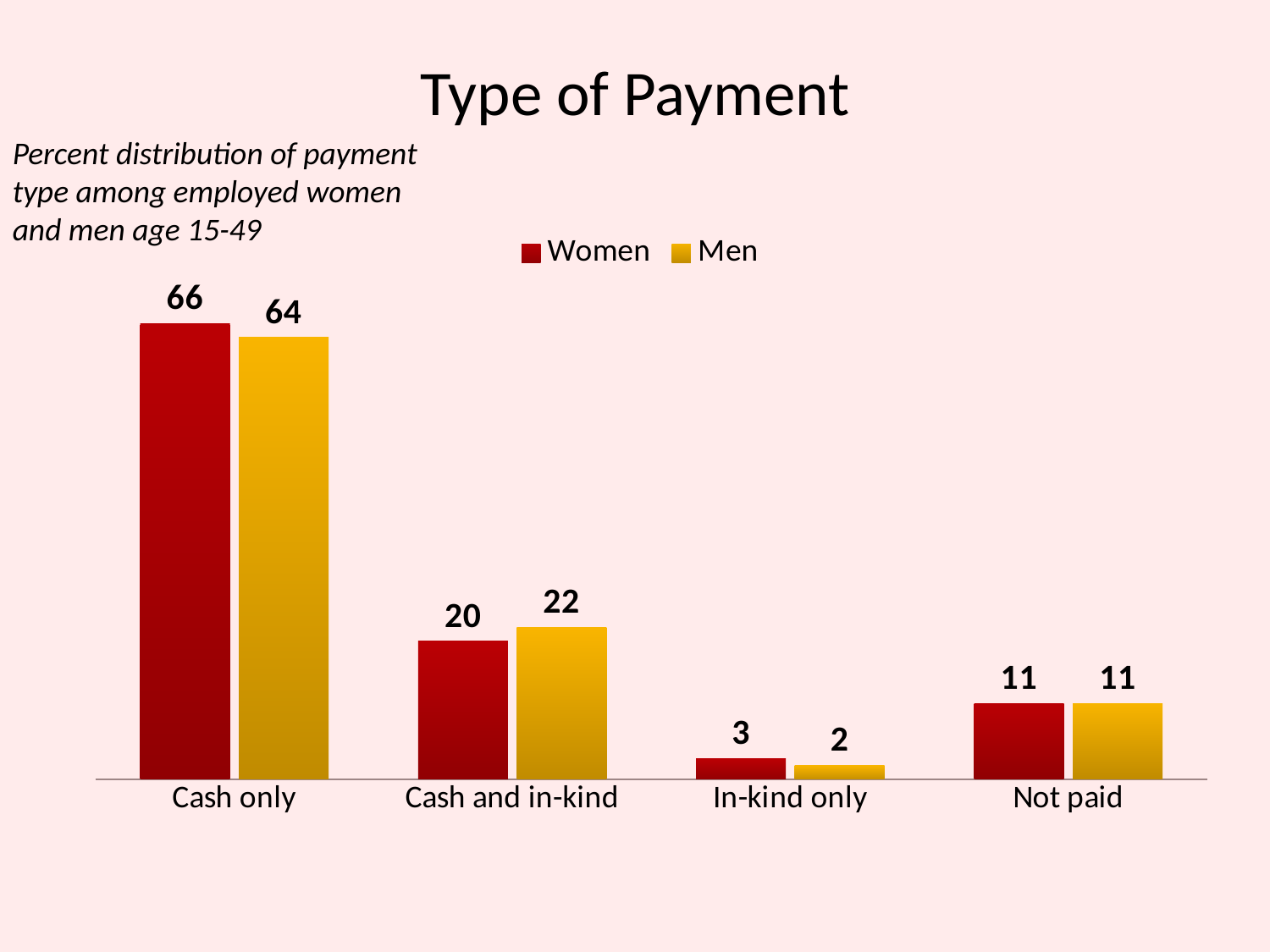

# Type of Payment
Percent distribution of payment type among employed women and men age 15-49

### Chart

| Category | Women | Men |
|---|---|---|
| Cash only | 66.0 | 64.0 |
| Cash and in-kind | 20.0 | 22.0 |
| In-kind only | 3.0 | 2.0 |
| Not paid | 11.0 | 11.0 |